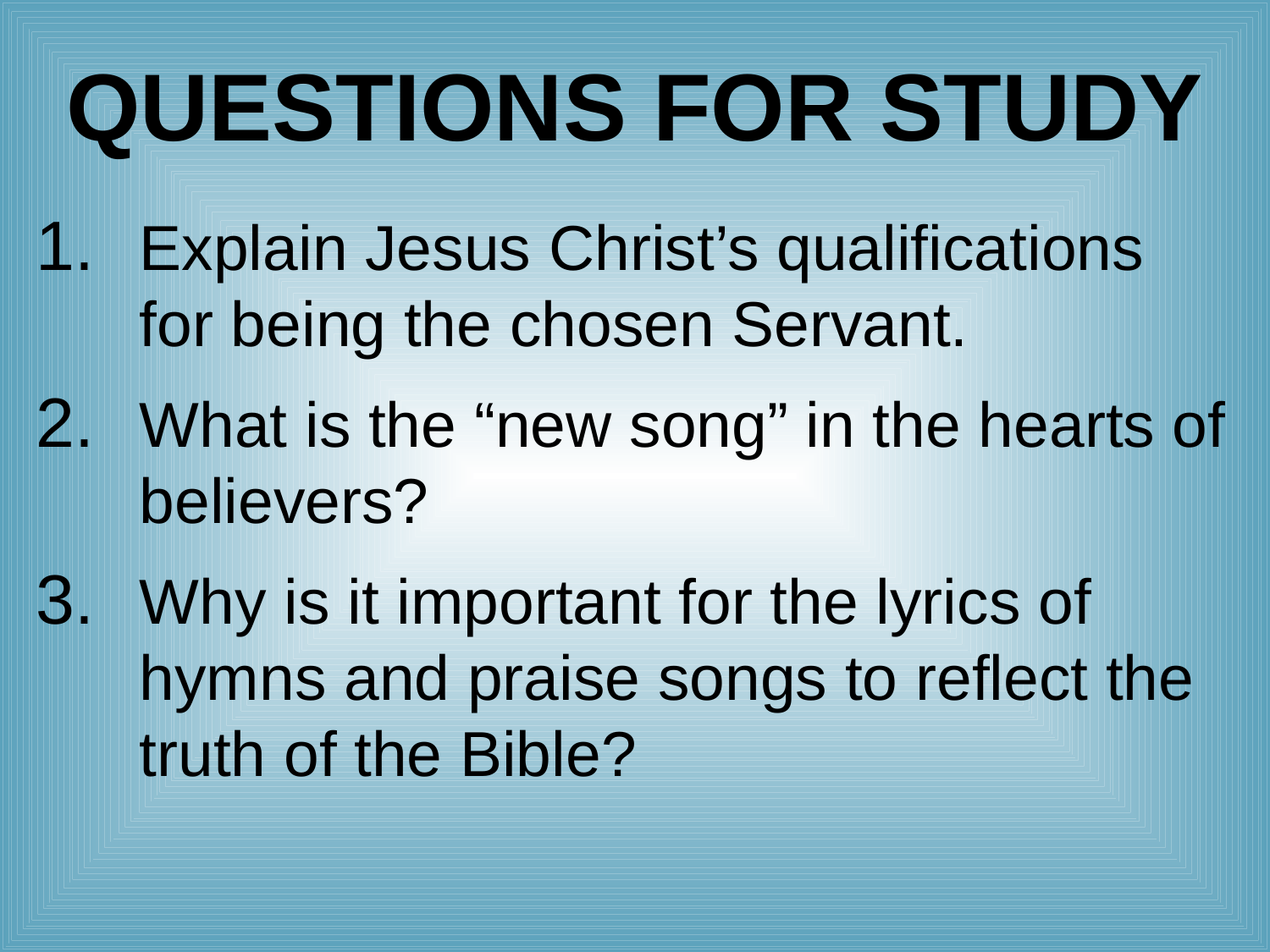

# Questions for Study
Explain Jesus Christ’s qualifications for being the chosen Servant.
What is the “new song” in the hearts of believers?
Why is it important for the lyrics of hymns and praise songs to reflect the truth of the Bible?